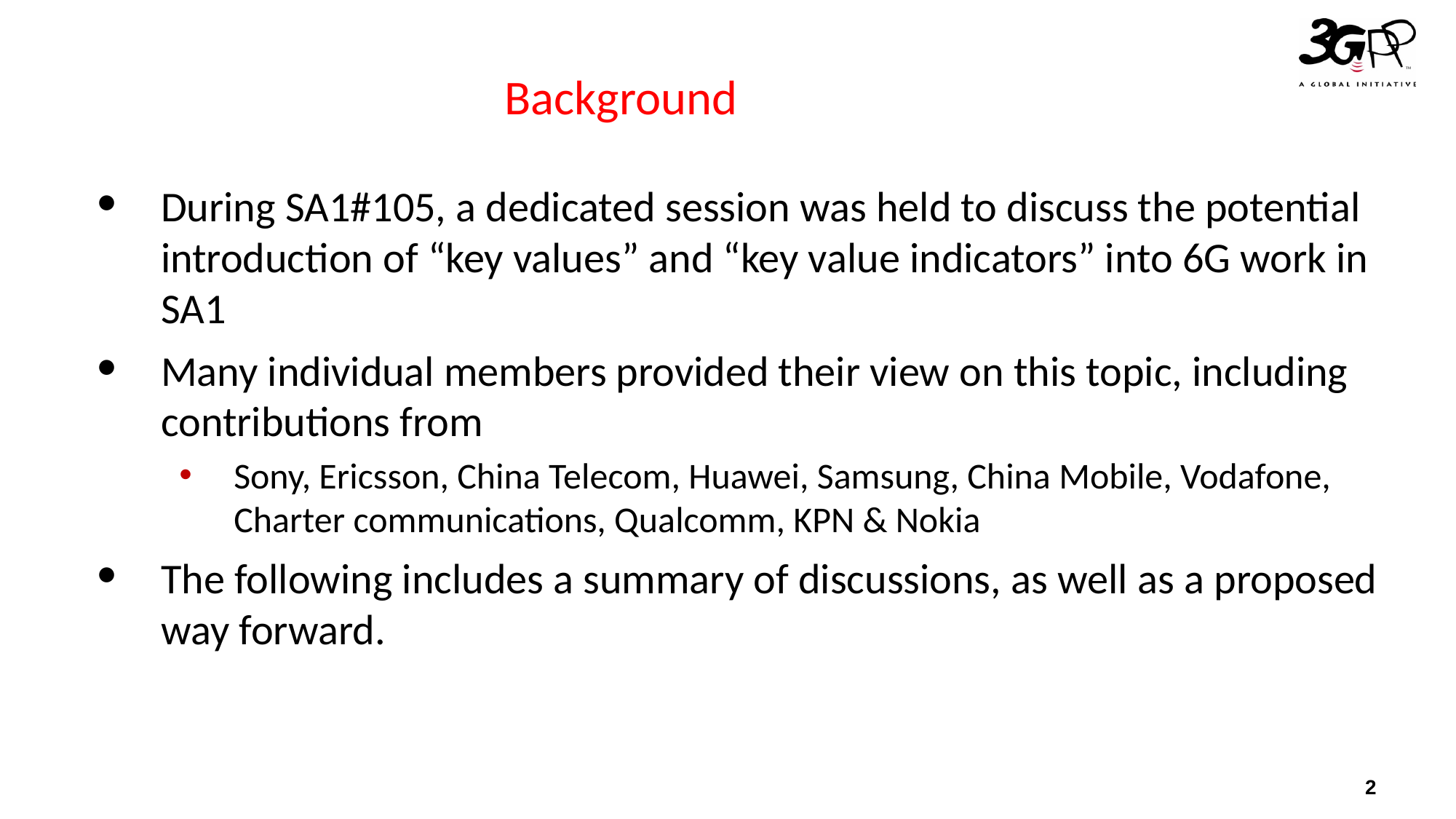

# Background
During SA1#105, a dedicated session was held to discuss the potential introduction of “key values” and “key value indicators” into 6G work in SA1
Many individual members provided their view on this topic, including contributions from
Sony, Ericsson, China Telecom, Huawei, Samsung, China Mobile, Vodafone, Charter communications, Qualcomm, KPN & Nokia
The following includes a summary of discussions, as well as a proposed way forward.